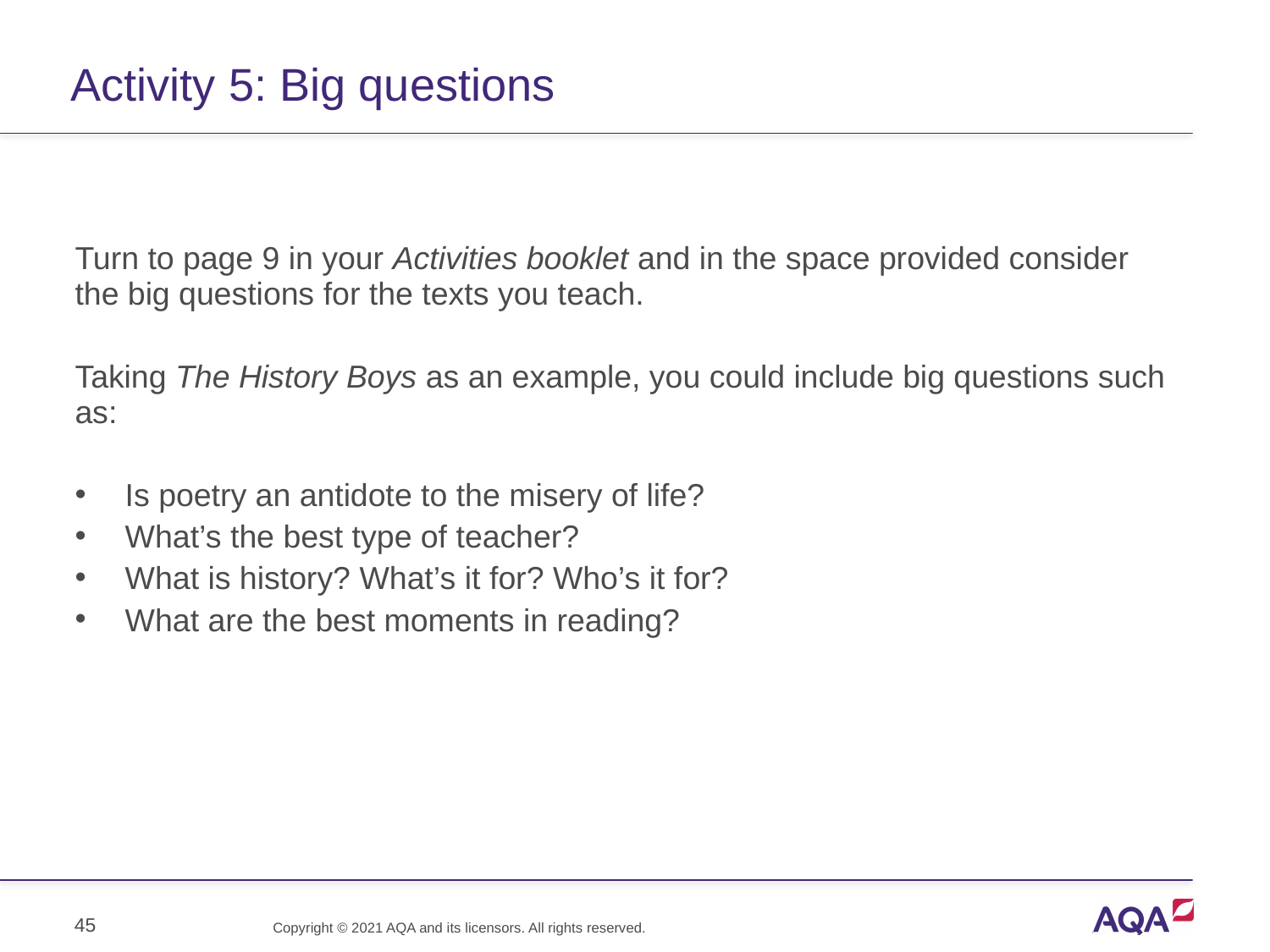

# Activity 5: Big questions
Turn to page 9 in your Activities booklet and in the space provided consider the big questions for the texts you teach.

Taking The History Boys as an example, you could include big questions such as:

Is poetry an antidote to the misery of life?
What’s the best type of teacher?
What is history? What’s it for? Who’s it for?
What are the best moments in reading?

45
Copyright © 2021 AQA and its licensors. All rights reserved.